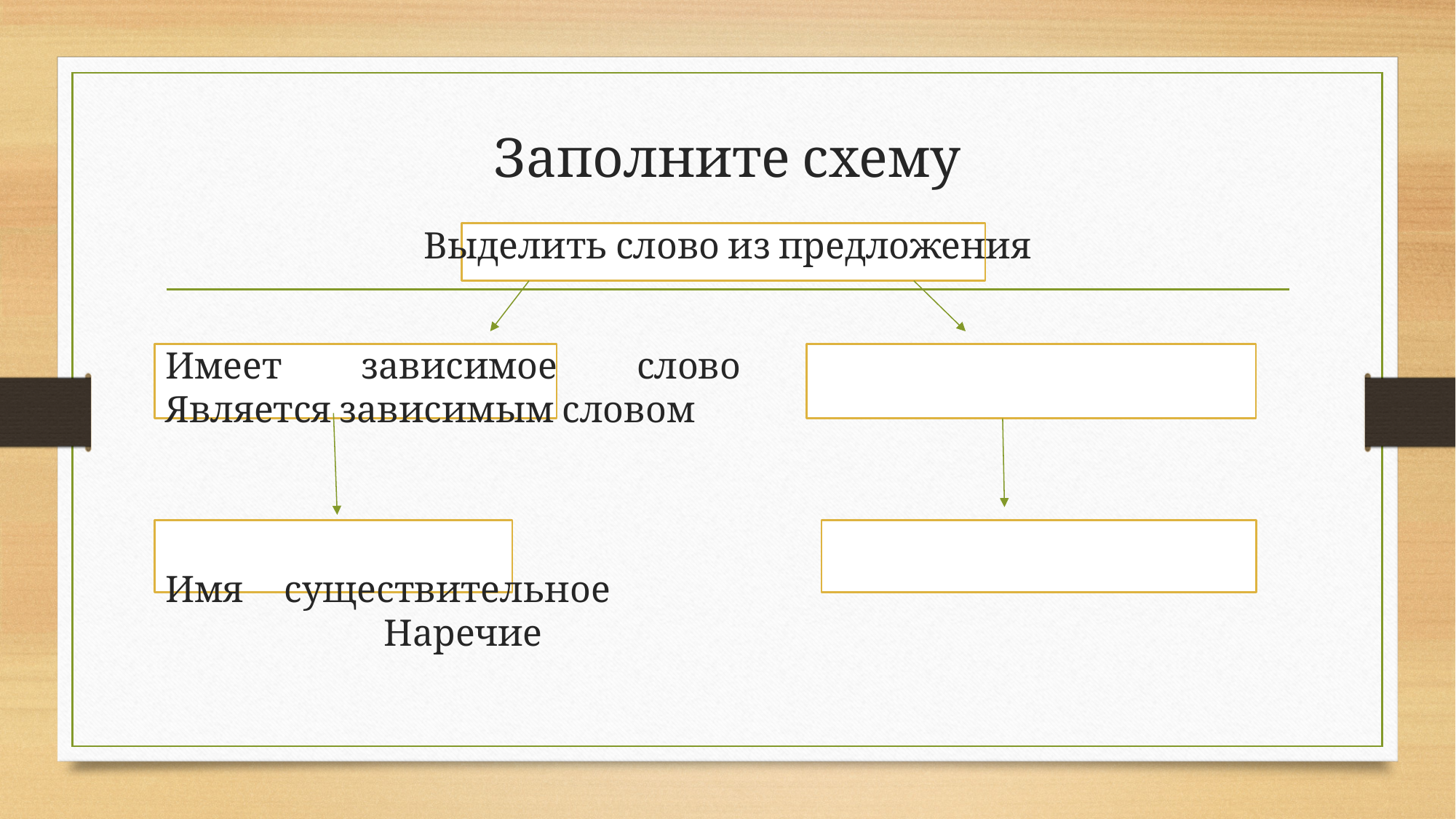

# Заполните схему
Выделить слово из предложения

Имеет зависимое слово						Является зависимым словом

Имя существительное									Наречие